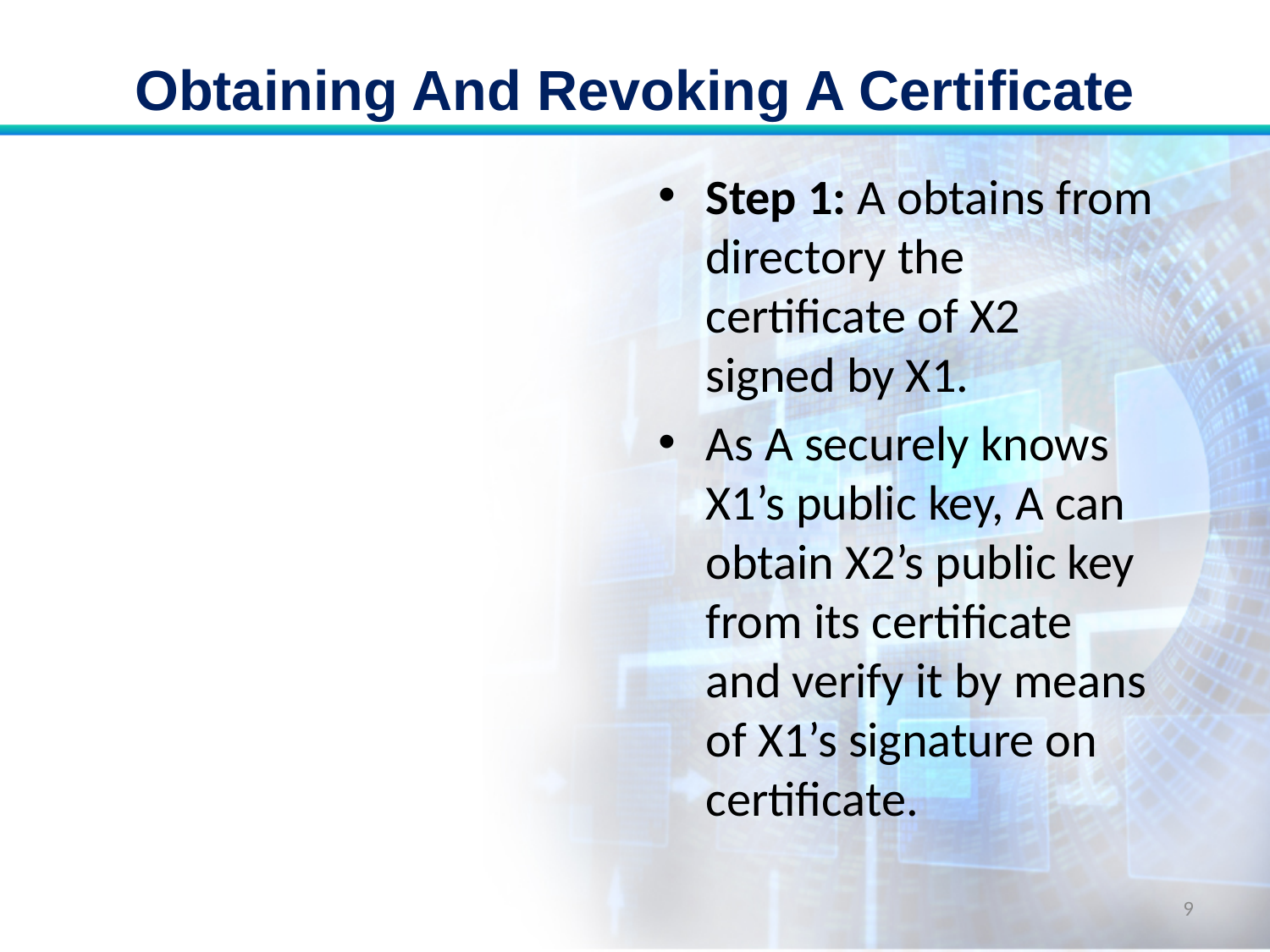

# Obtaining And Revoking A Certificate
Step 1: A obtains from directory the certificate of X2 signed by X1.
As A securely knows X1’s public key, A can obtain X2’s public key from its certificate and verify it by means of X1’s signature on certificate.
9